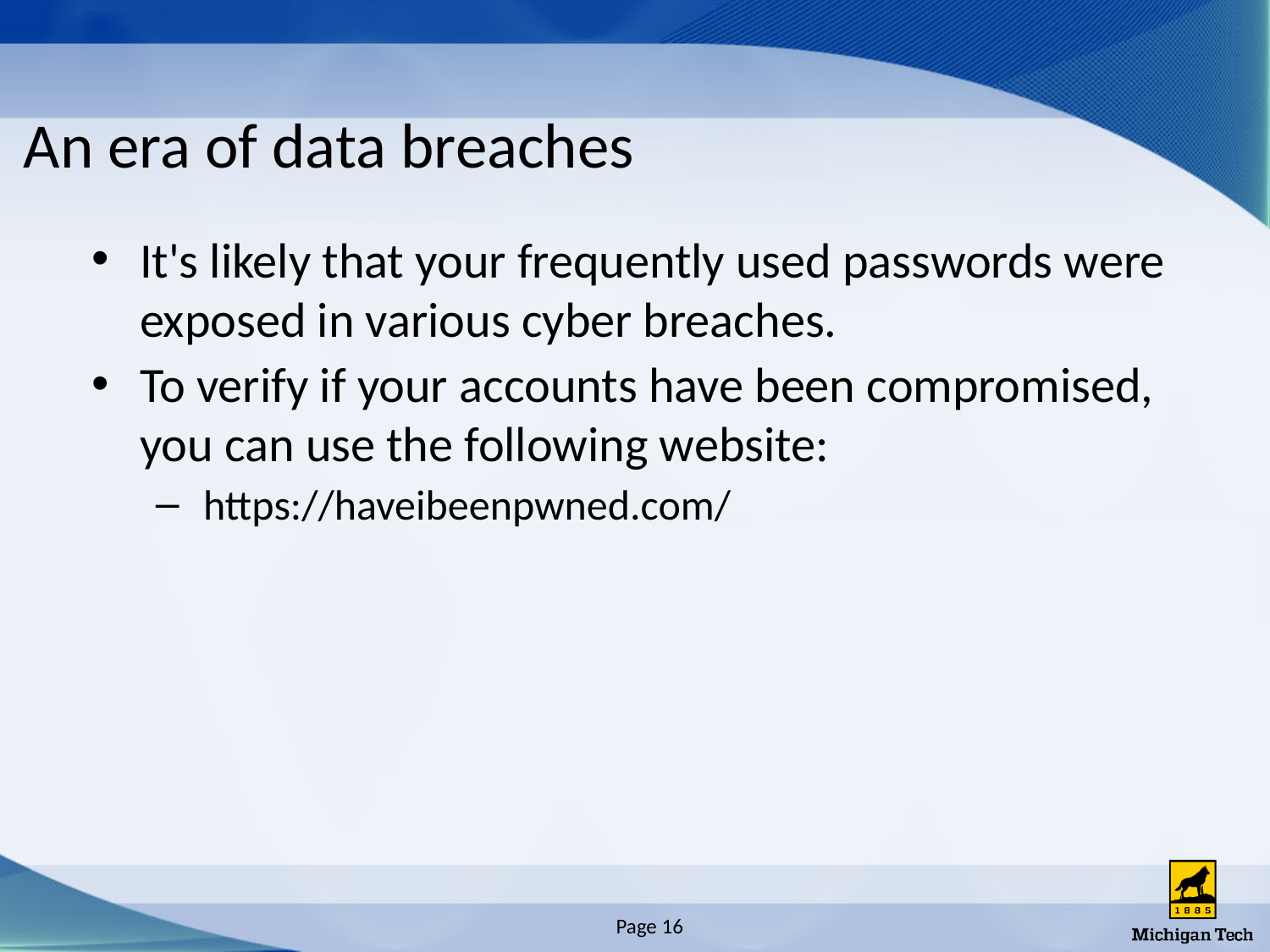

# An era of data breaches
It's likely that your frequently used passwords were exposed in various cyber breaches.
To verify if your accounts have been compromised, you can use the following website:
https://haveibeenpwned.com/